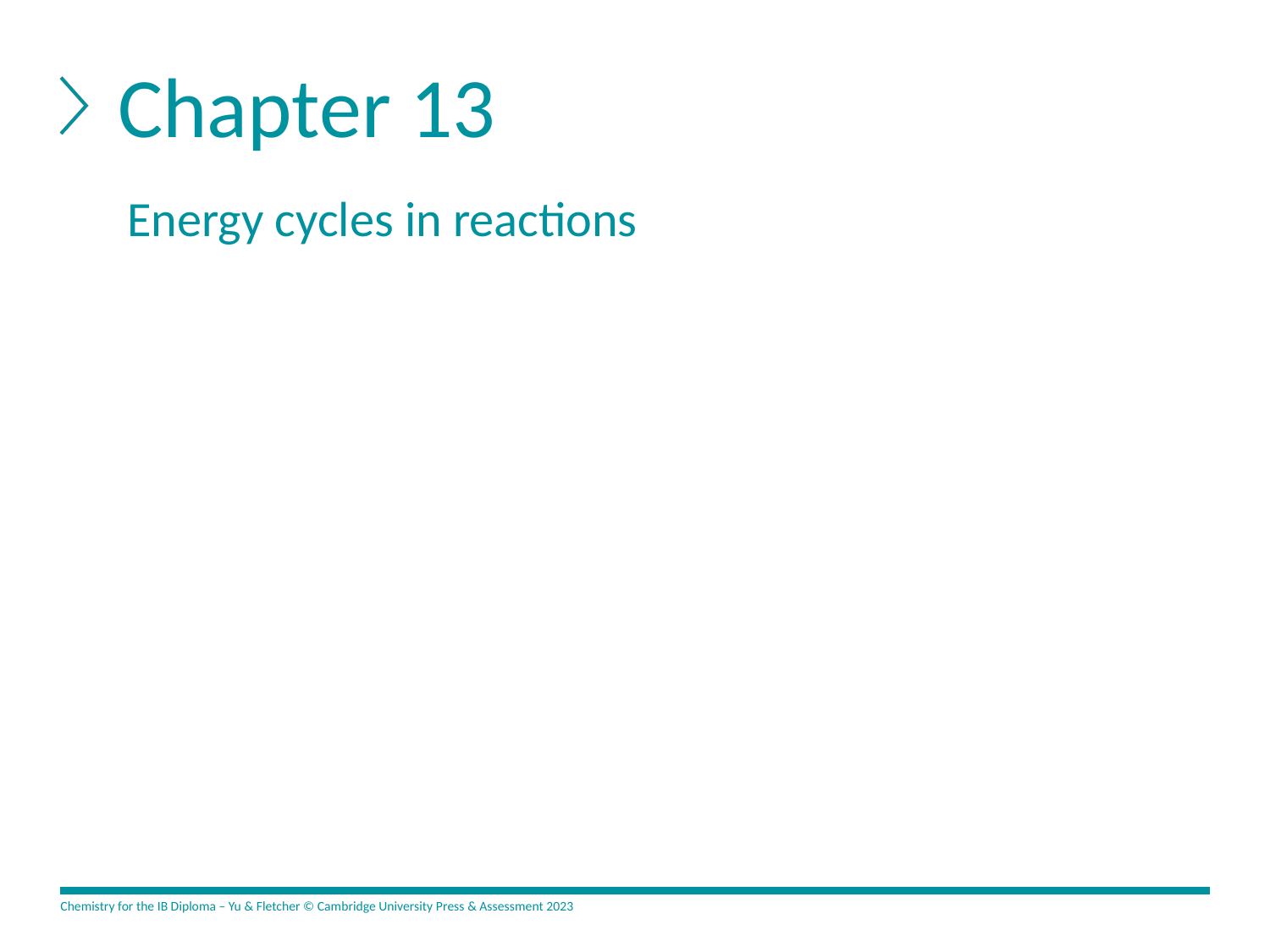

# Chapter 13
Energy cycles in reactions